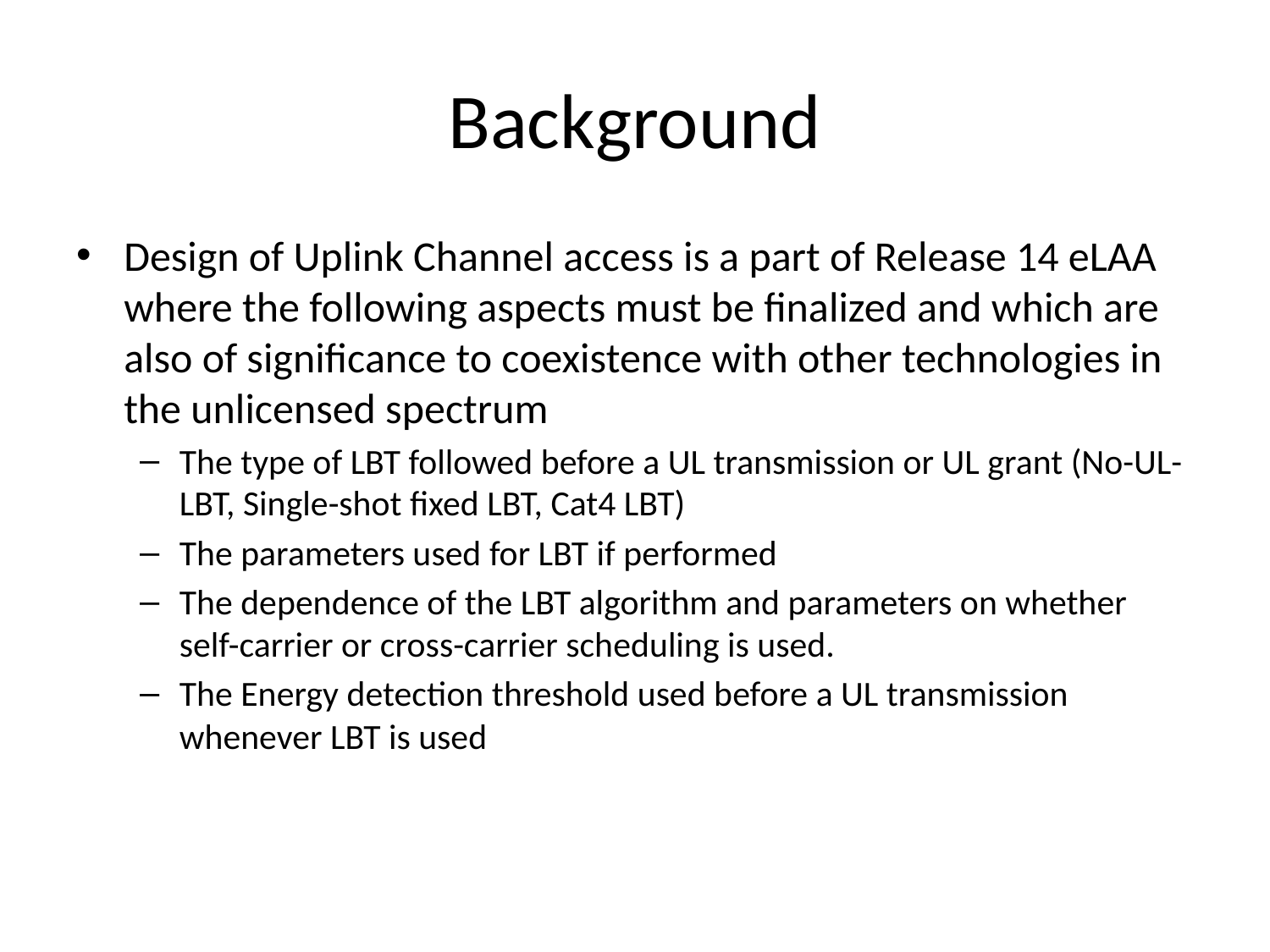

# Background
Design of Uplink Channel access is a part of Release 14 eLAA where the following aspects must be finalized and which are also of significance to coexistence with other technologies in the unlicensed spectrum
The type of LBT followed before a UL transmission or UL grant (No-UL-LBT, Single-shot fixed LBT, Cat4 LBT)
The parameters used for LBT if performed
The dependence of the LBT algorithm and parameters on whether self-carrier or cross-carrier scheduling is used.
The Energy detection threshold used before a UL transmission whenever LBT is used